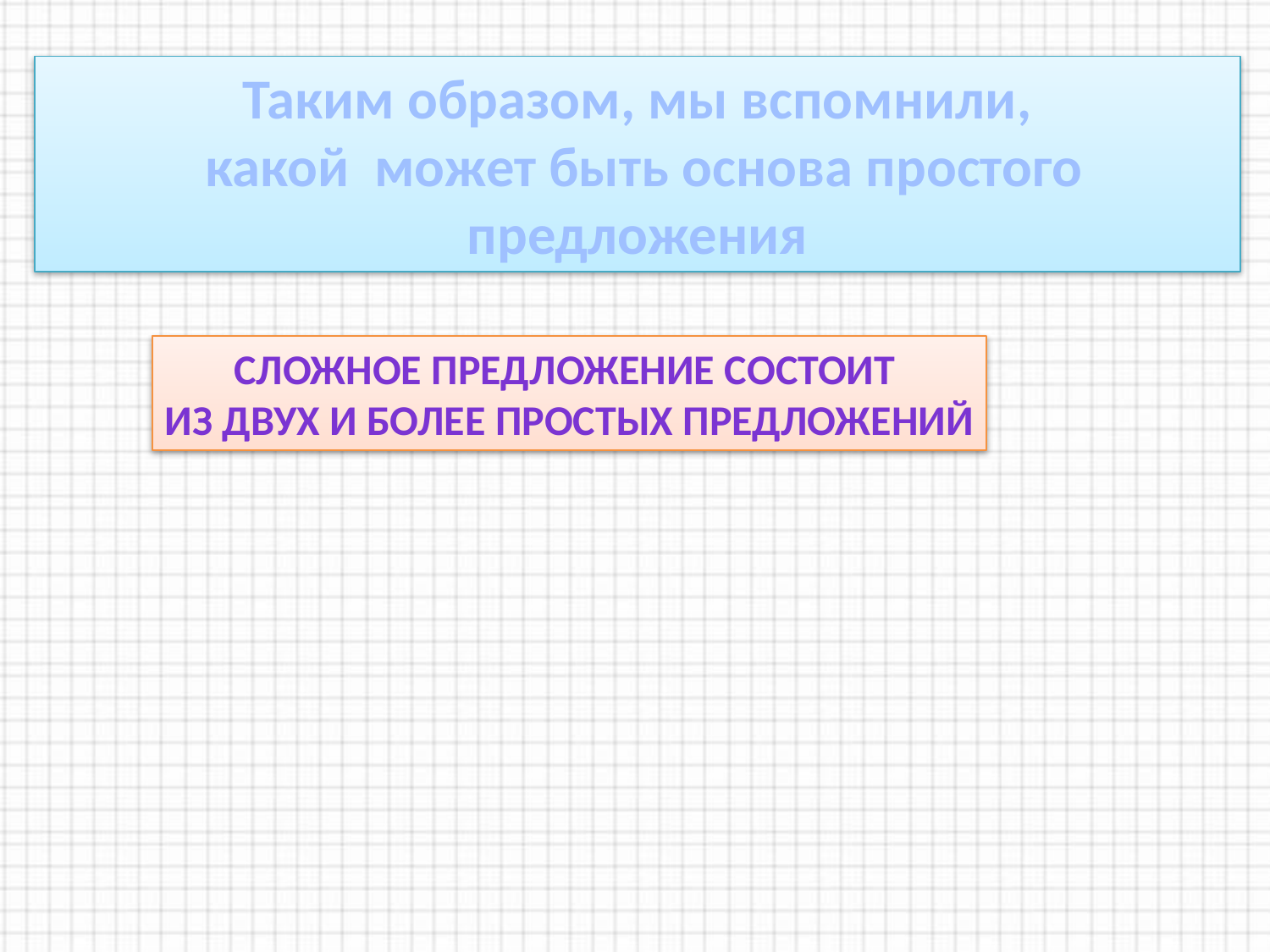

Таким образом, мы вспомнили,
 какой  может быть основа простого предложения
Сложное предложение состоит
из двух и более простых предложений